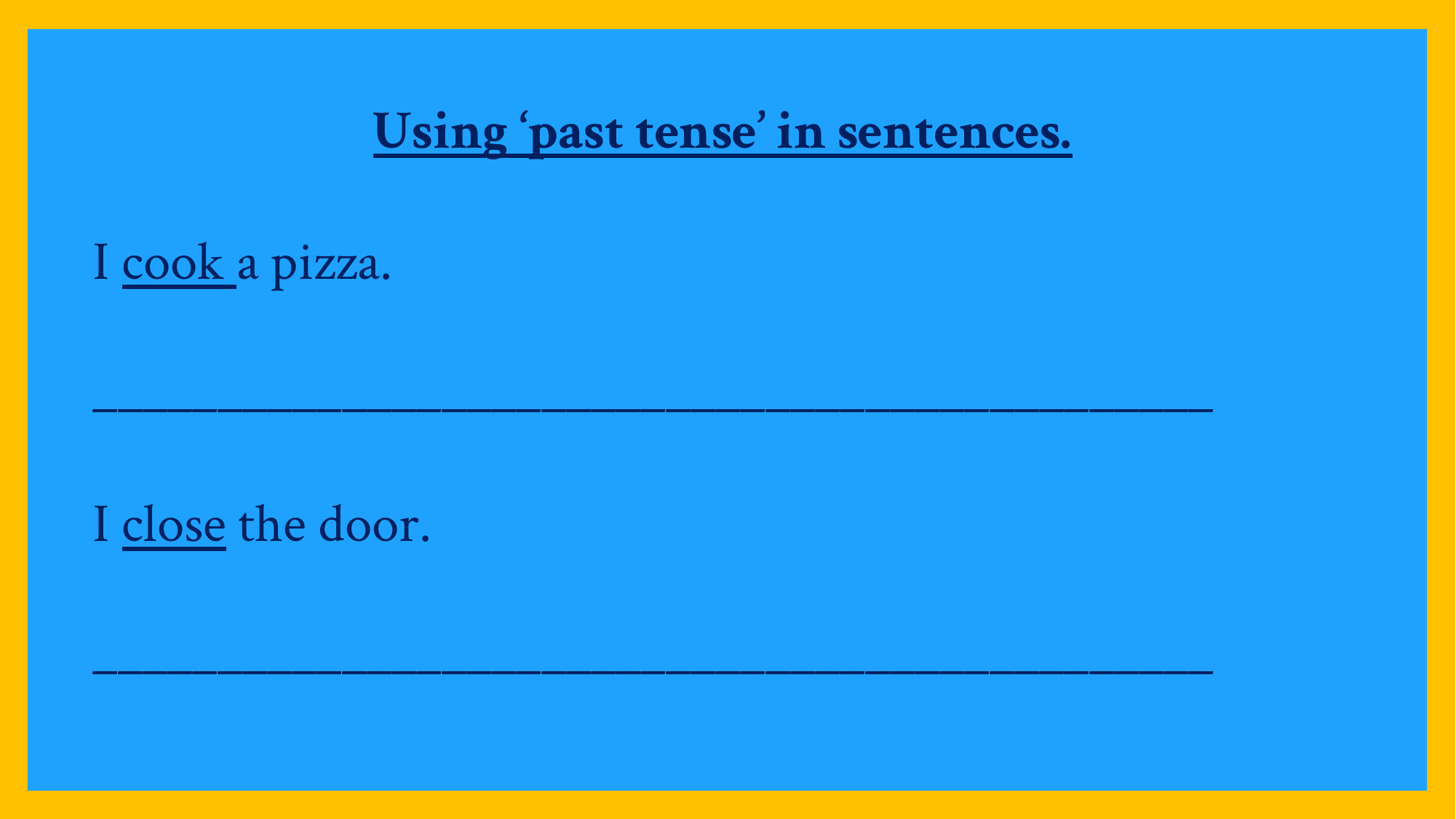

Using ‘past tense’ in sentences.

I cook a pizza.

_____________________________________________

I close the door.

_____________________________________________